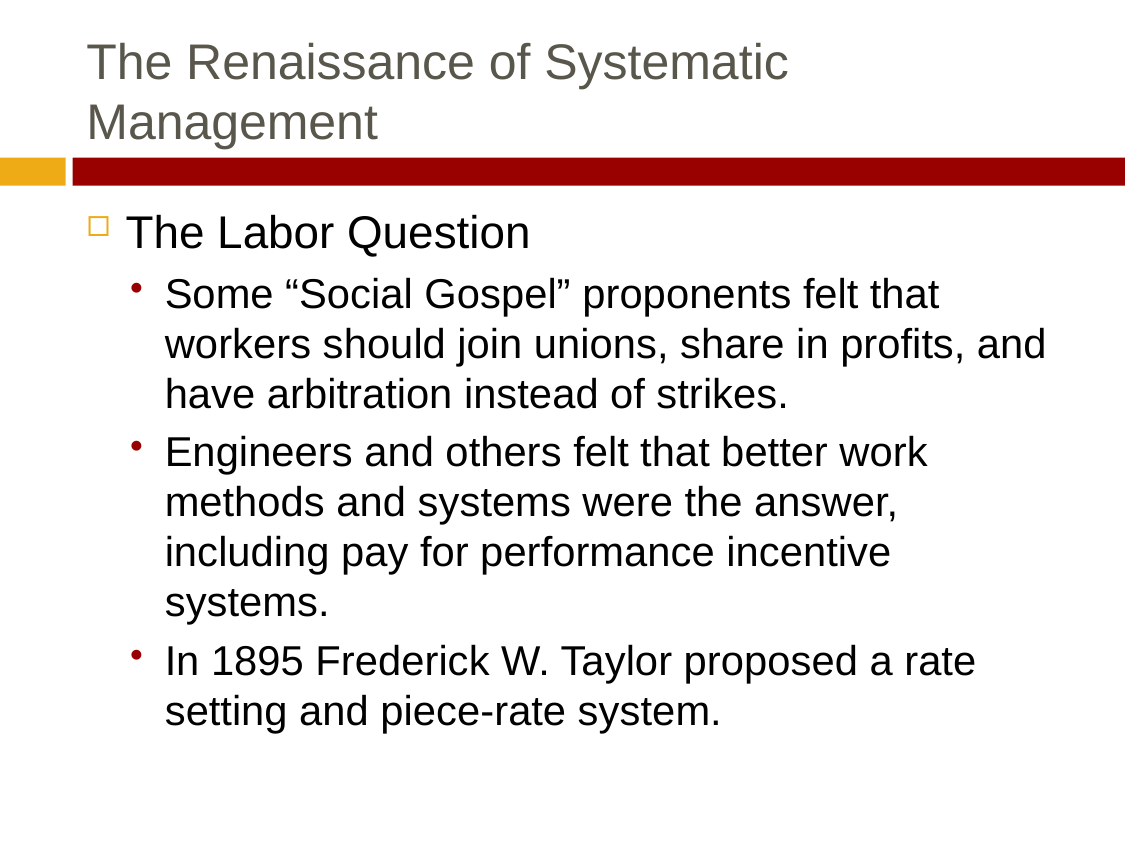

# The Renaissance of Systematic Management
The Labor Question
Some “Social Gospel” proponents felt that workers should join unions, share in profits, and have arbitration instead of strikes.
Engineers and others felt that better work methods and systems were the answer, including pay for performance incentive systems.
In 1895 Frederick W. Taylor proposed a rate setting and piece-rate system.